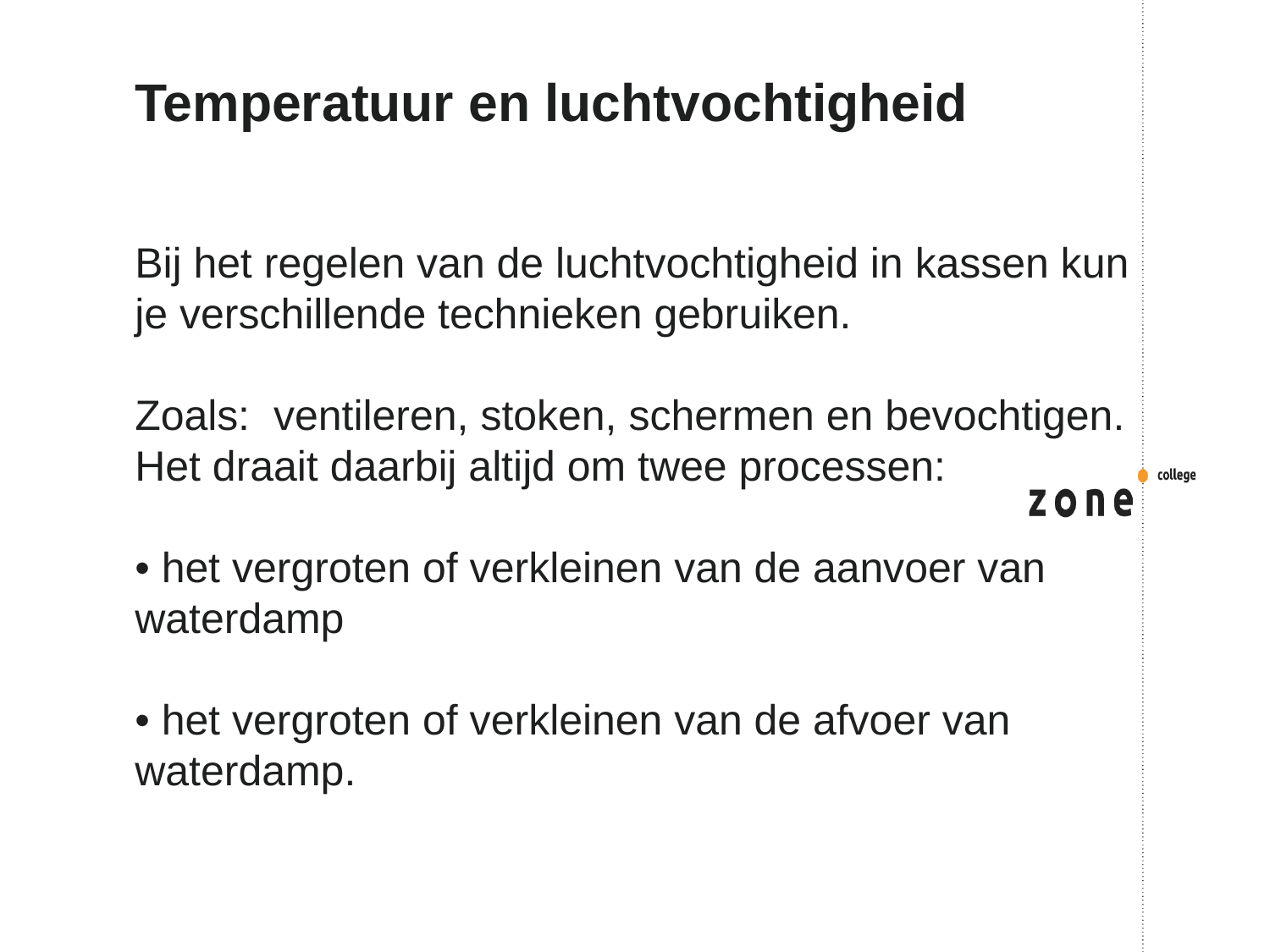

# Temperatuur en luchtvochtigheid
Bij het regelen van de luchtvochtigheid in kassen kun je verschillende technieken gebruiken.

Zoals:  ventileren, stoken, schermen en bevochtigen.
Het draait daarbij altijd om twee processen:

• het vergroten of verkleinen van de aanvoer van waterdamp

• het vergroten of verkleinen van de afvoer van waterdamp.